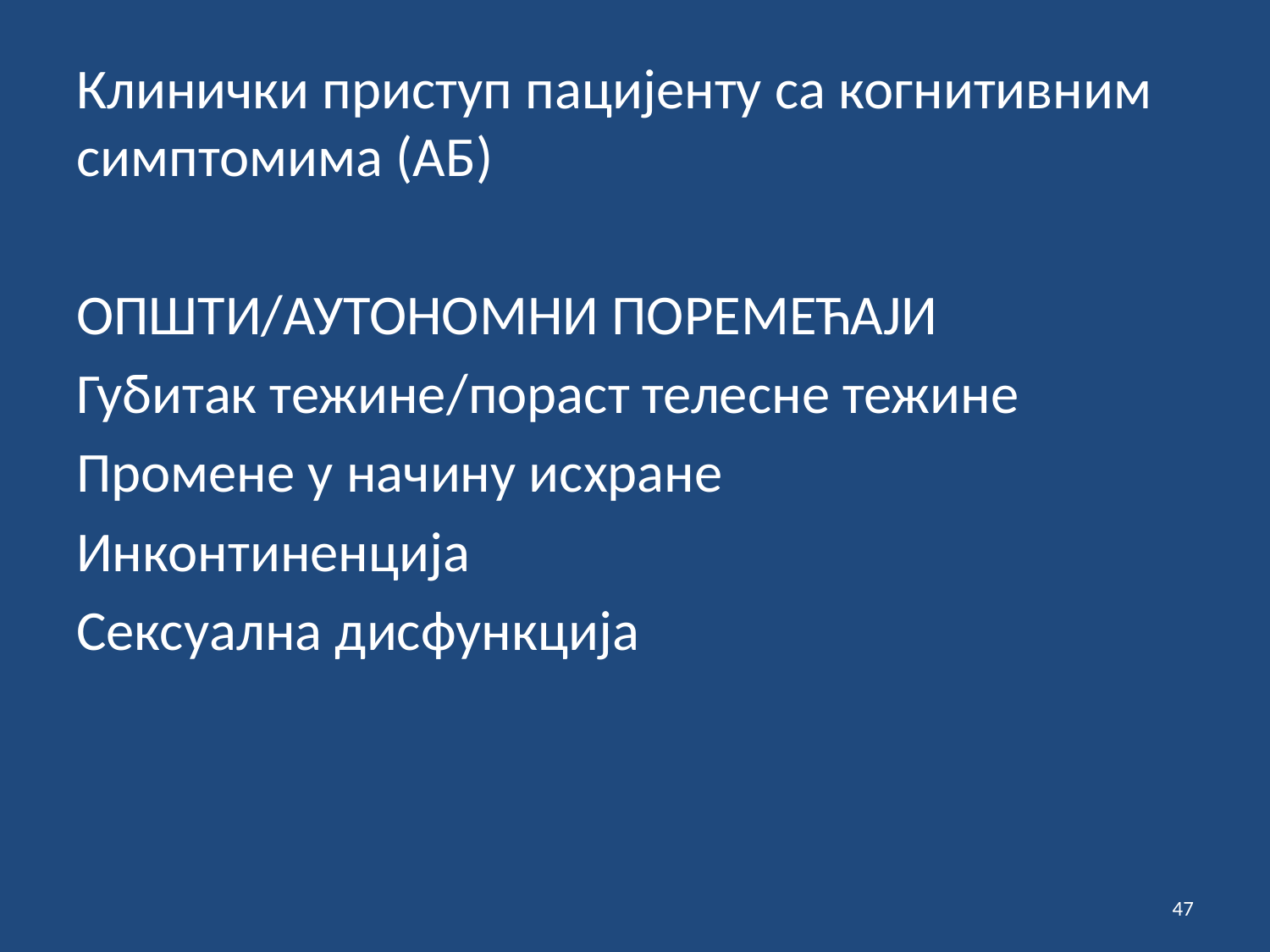

#
Клинички приступ пацијенту са когнитивним симптомима (АБ)

ОПШТИ/АУТОНОМНИ ПОРЕМЕЋАЈИ
Губитак тежине/пораст телесне тежине
Промене у начину исхране
Инконтиненција
Сексуална дисфункција
47